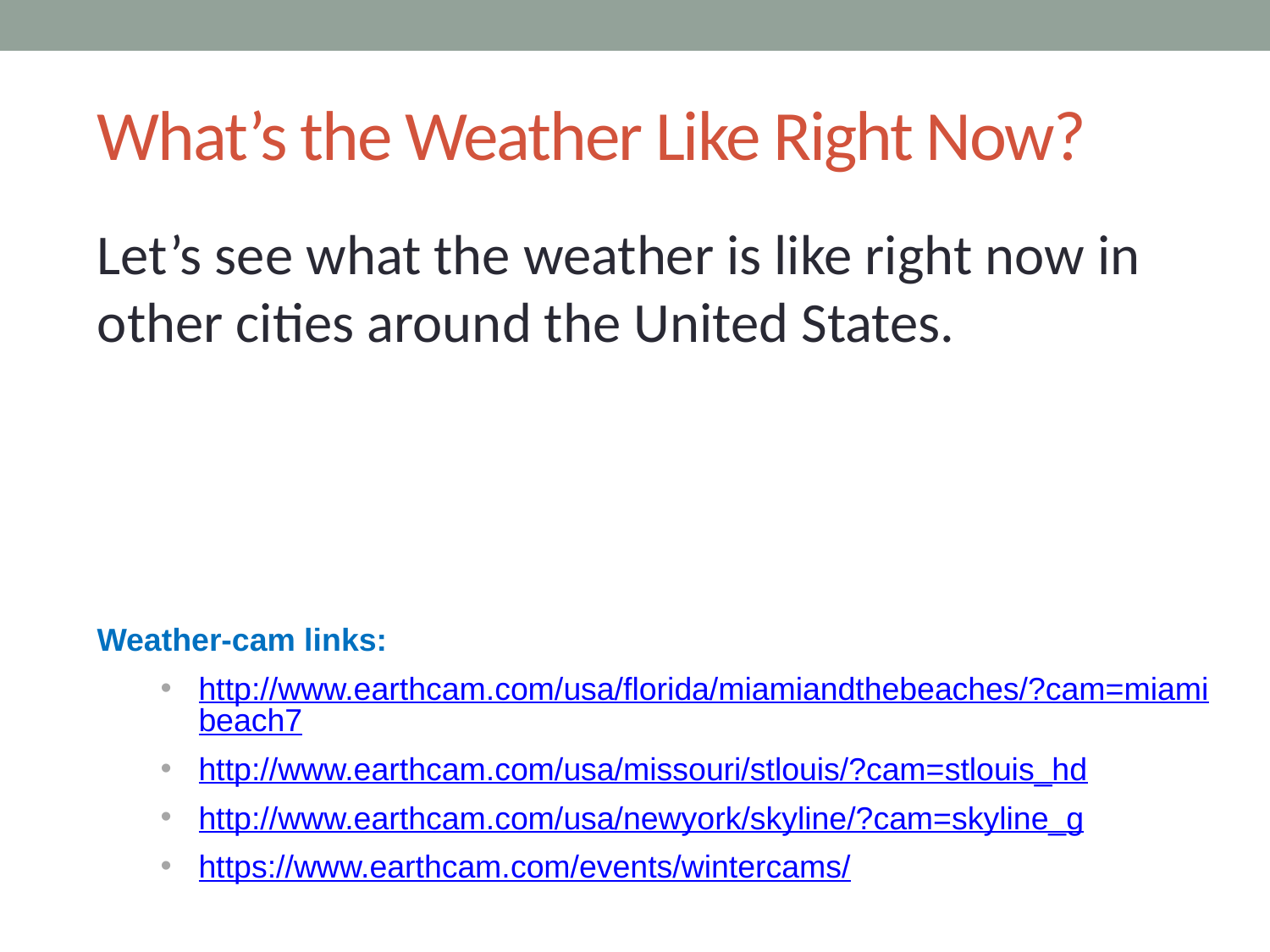

# What’s the Weather Like Right Now?
Let’s see what the weather is like right now in other cities around the United States.

Weather-cam links:
http://www.earthcam.com/usa/florida/miamiandthebeaches/?cam=miamibeach7
http://www.earthcam.com/usa/missouri/stlouis/?cam=stlouis_hd
http://www.earthcam.com/usa/newyork/skyline/?cam=skyline_g
https://www.earthcam.com/events/wintercams/